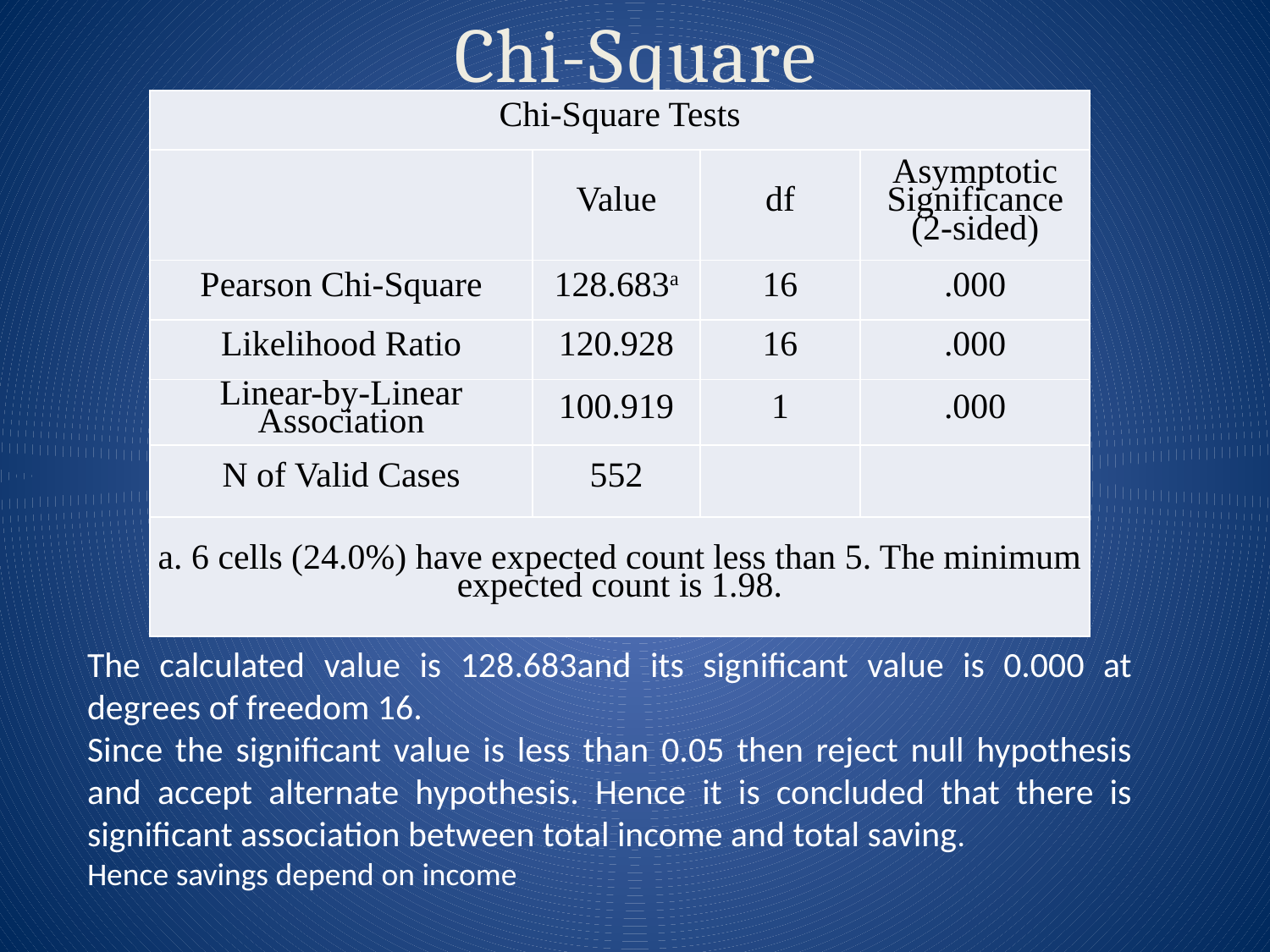

# Chi-Square
| Chi-Square Tests |  |  |  |
| --- | --- | --- | --- |
|  | Value | df | Asymptotic Significance (2-sided) |
| Pearson Chi-Square | 128.683a | 16 | .000 |
| Likelihood Ratio | 120.928 | 16 | .000 |
| Linear-by-Linear Association | 100.919 | 1 | .000 |
| N of Valid Cases | 552 |  |  |
| a. 6 cells (24.0%) have expected count less than 5. The minimum expected count is 1.98. |  |  |  |
The calculated value is 128.683and its significant value is 0.000 at degrees of freedom 16.
Since the significant value is less than 0.05 then reject null hypothesis and accept alternate hypothesis. Hence it is concluded that there is significant association between total income and total saving.
Hence savings depend on income